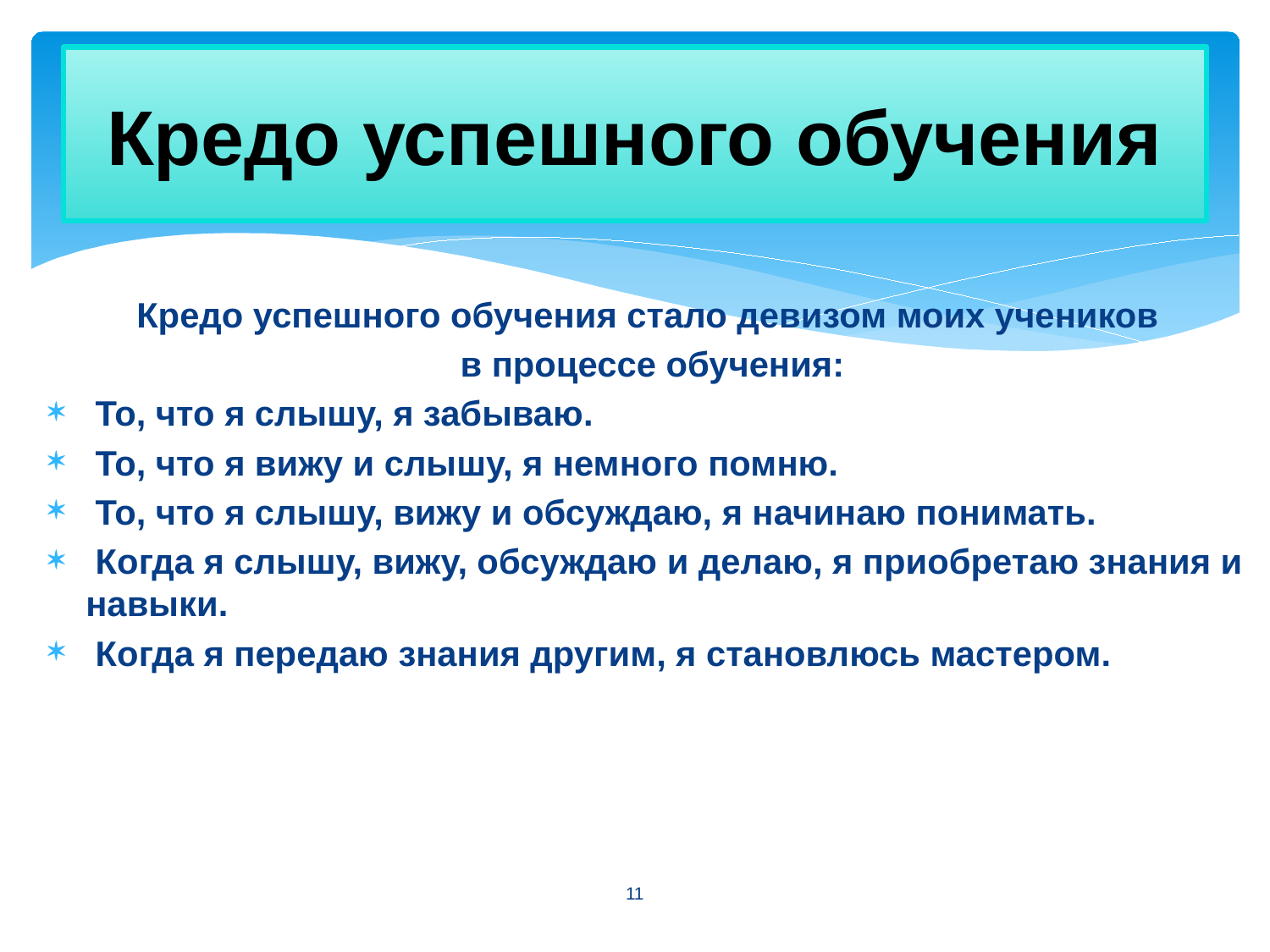

# Кредо успешного обучения
Кредо успешного обучения стало девизом моих учеников
в процессе обучения:
 То, что я слышу, я забываю.
 То, что я вижу и слышу, я немного помню.
 То, что я слышу, вижу и обсуждаю, я начинаю понимать.
 Когда я слышу, вижу, обсуждаю и делаю, я приобретаю знания и навыки.
 Когда я передаю знания другим, я становлюсь мастером.
11